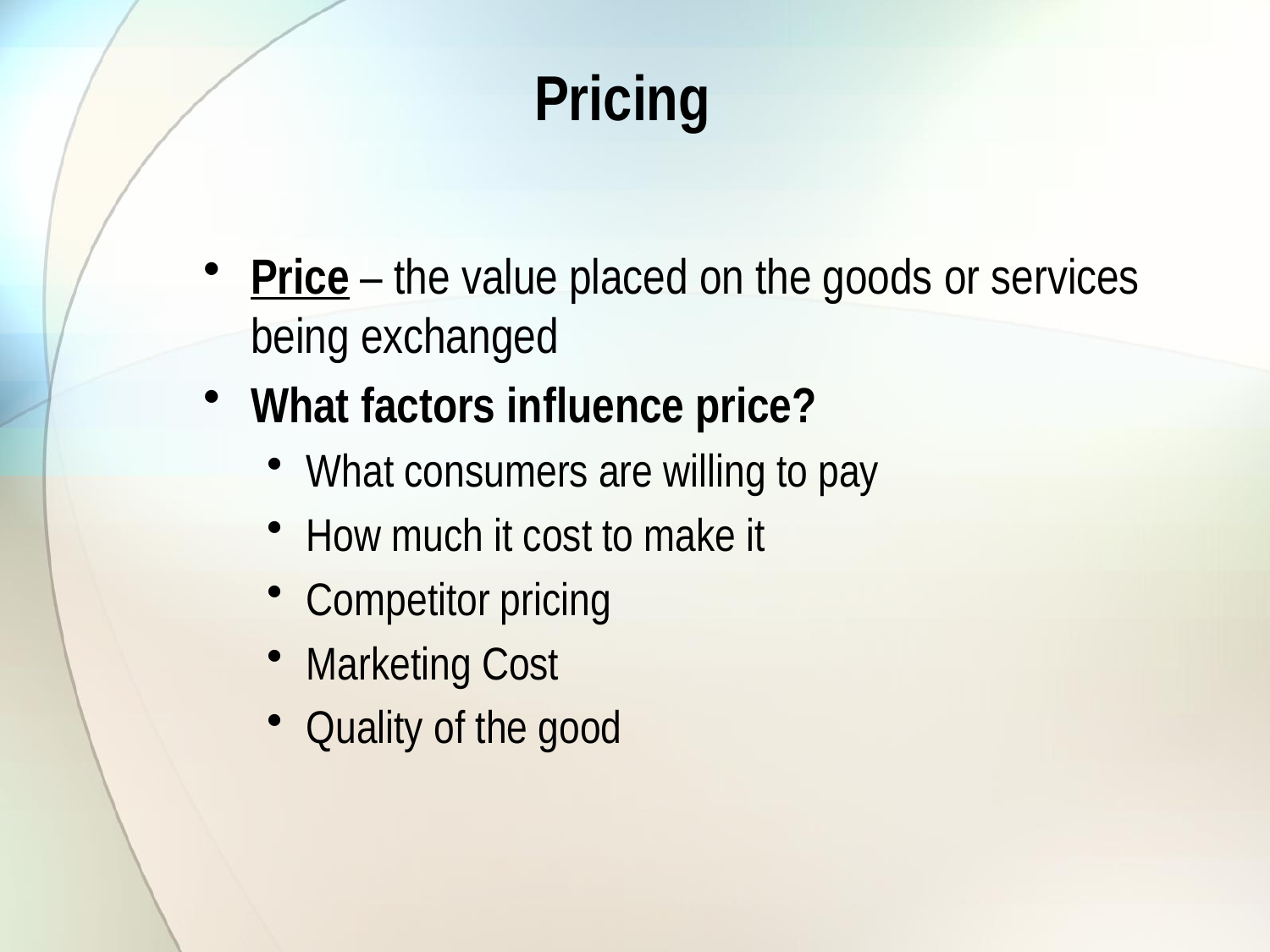

# Pricing

Price – the value placed on the goods or services being exchanged
What factors influence price?
What consumers are willing to pay
How much it cost to make it
Competitor pricing
Marketing Cost
Quality of the good